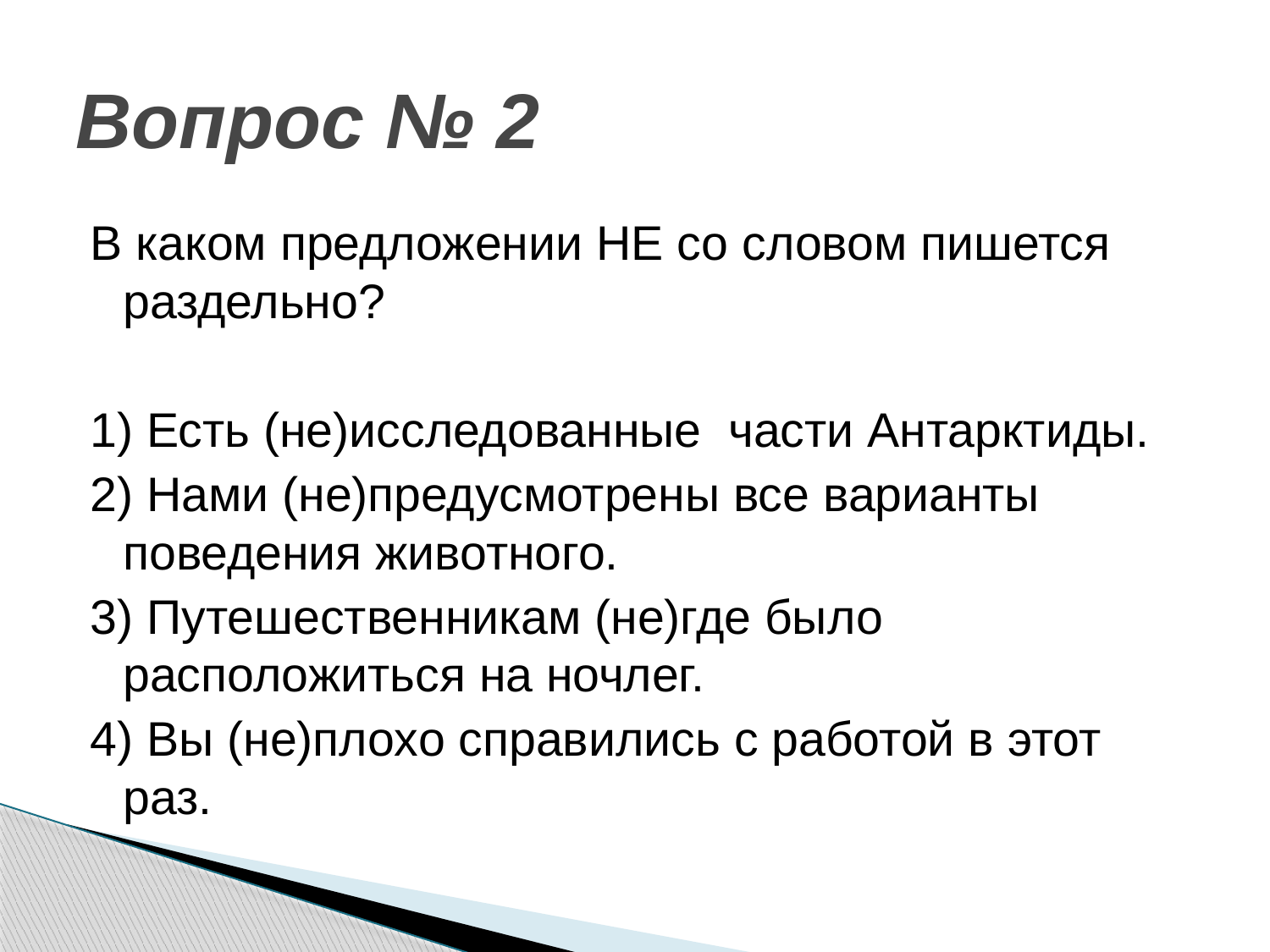

# Вопрос № 2
В каком предложении НЕ со словом пишется раздельно?

1) Есть (не)исследованные  части Антарктиды.
2) Нами (не)предусмотрены все варианты поведения животного.
3) Путешественникам (не)где было расположиться на ночлег.
4) Вы (не)плохо справились с работой в этот раз.